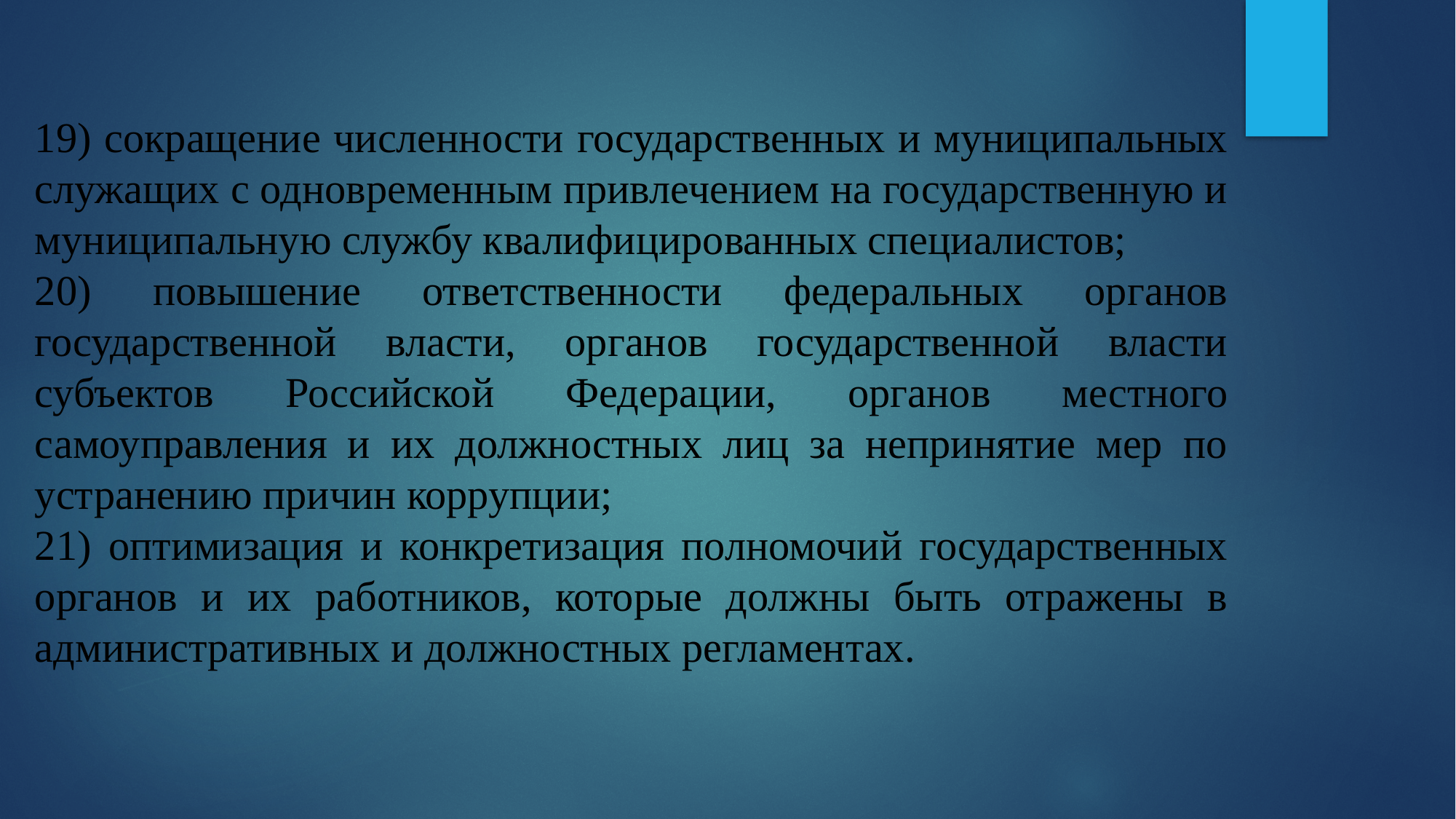

19) сокращение численности государственных и муниципальных служащих с одновременным привлечением на государственную и муниципальную службу квалифицированных специалистов;
20) повышение ответственности федеральных органов государственной власти, органов государственной власти субъектов Российской Федерации, органов местного самоуправления и их должностных лиц за непринятие мер по устранению причин коррупции;
21) оптимизация и конкретизация полномочий государственных органов и их работников, которые должны быть отражены в административных и должностных регламентах.